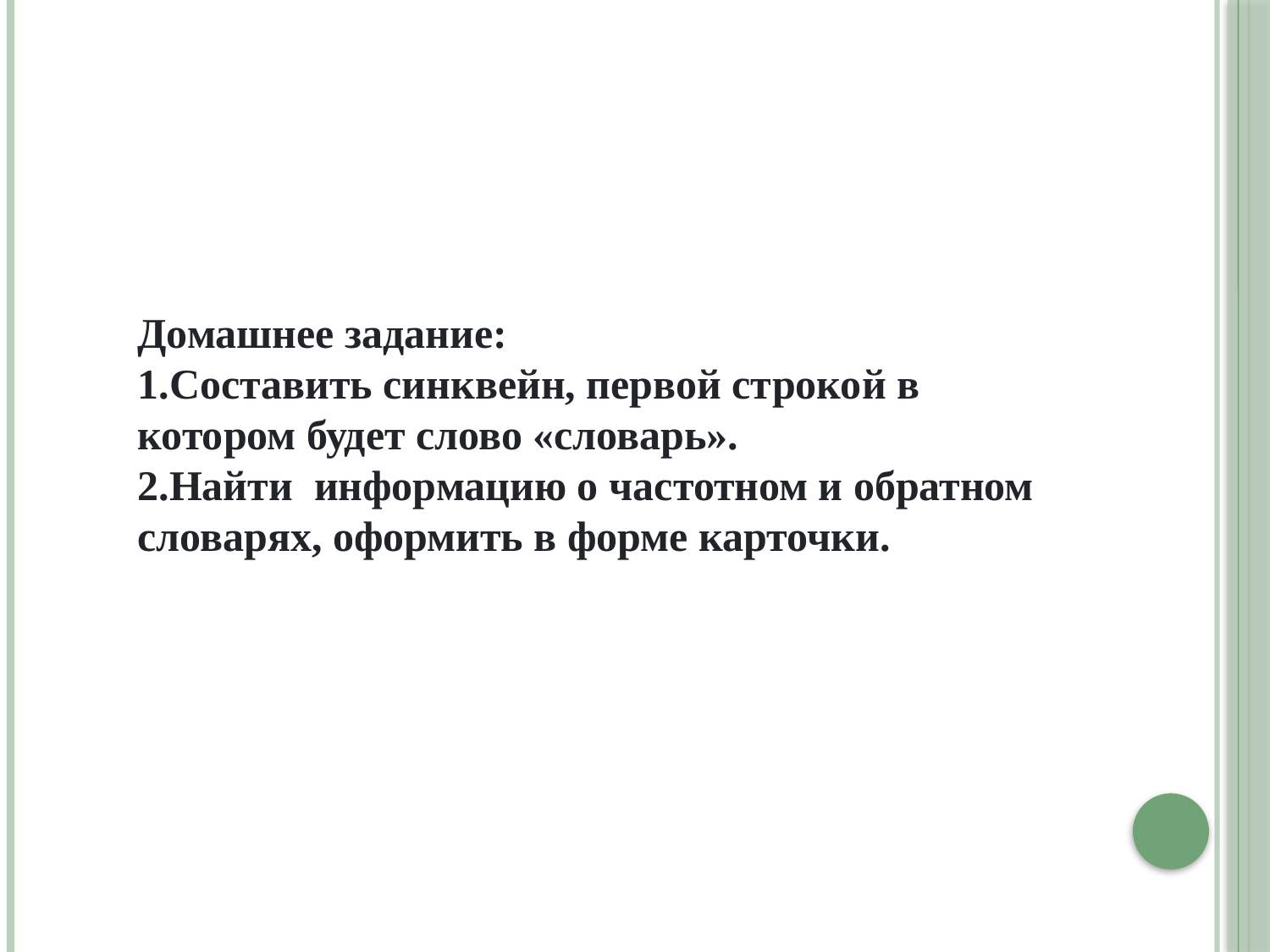

Домашнее задание:
1.Составить синквейн, первой строкой в котором будет слово «словарь».
2.Найти  информацию о частотном и обратном словарях, оформить в форме карточки.